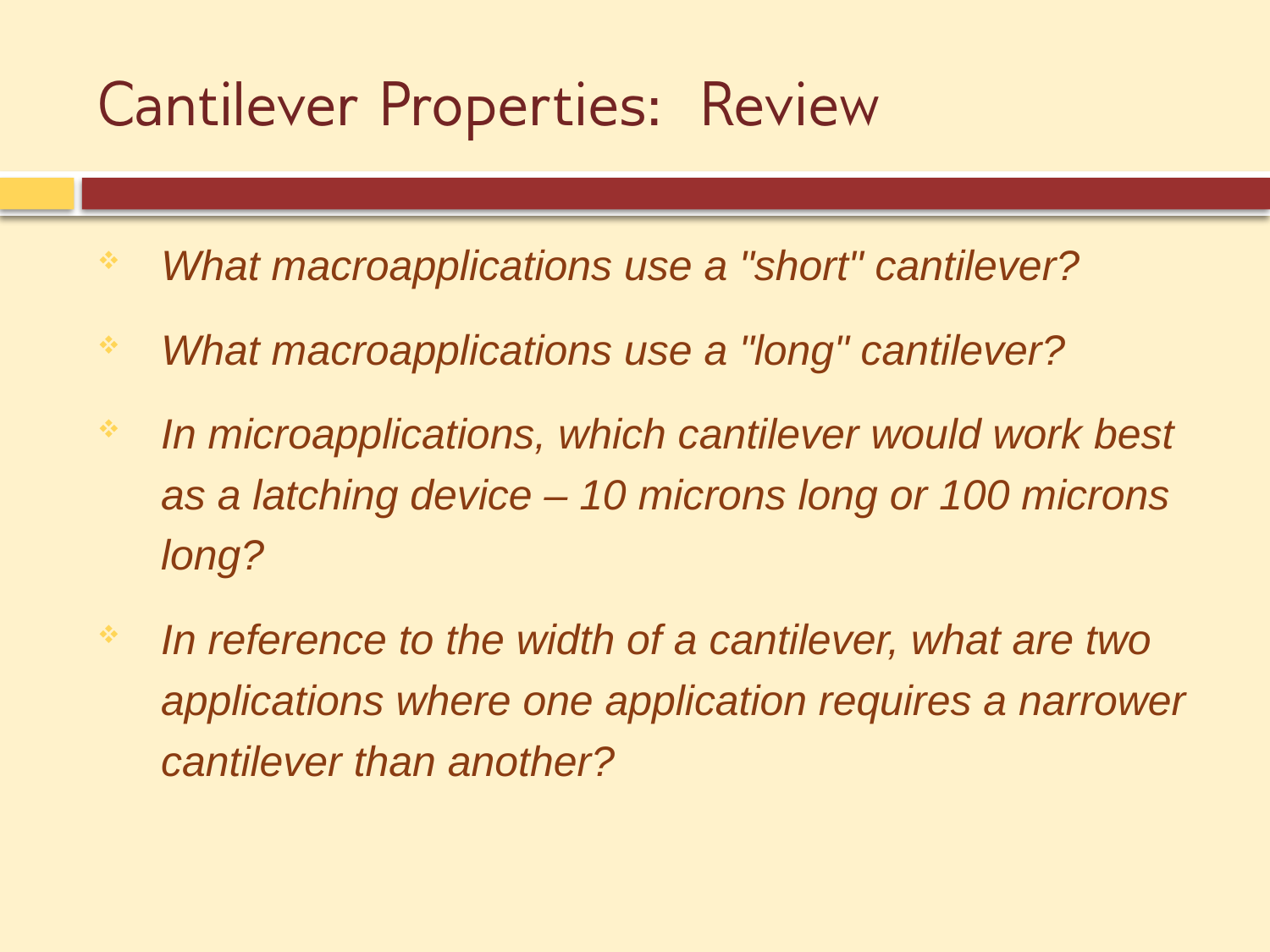

# Cantilever Properties:  Review
What macroapplications use a "short" cantilever?
What macroapplications use a "long" cantilever?
In microapplications, which cantilever would work best as a latching device – 10 microns long or 100 microns long?
In reference to the width of a cantilever, what are two applications where one application requires a narrower cantilever than another?